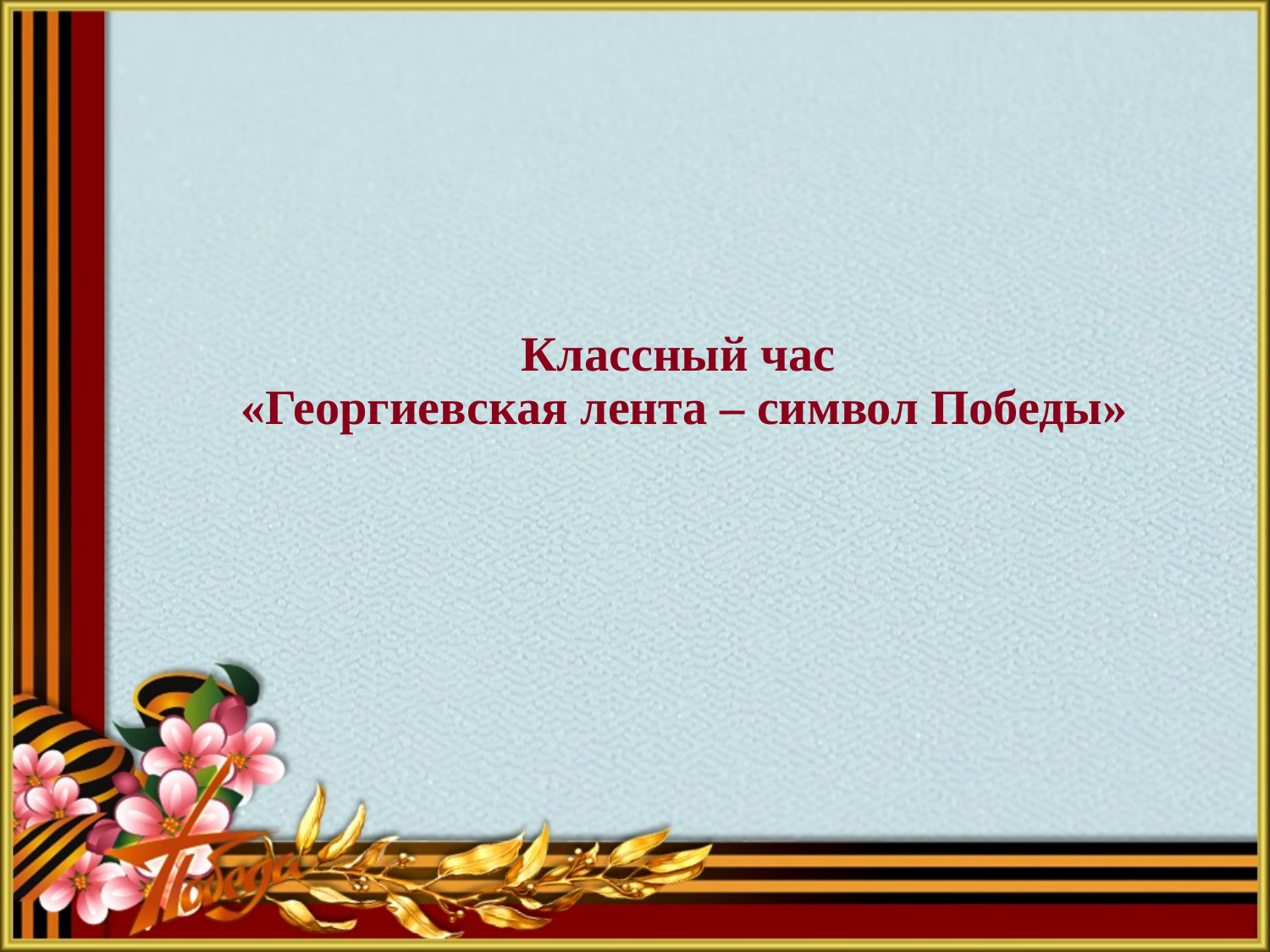

# Классный час «Георгиевская лента – символ Победы»